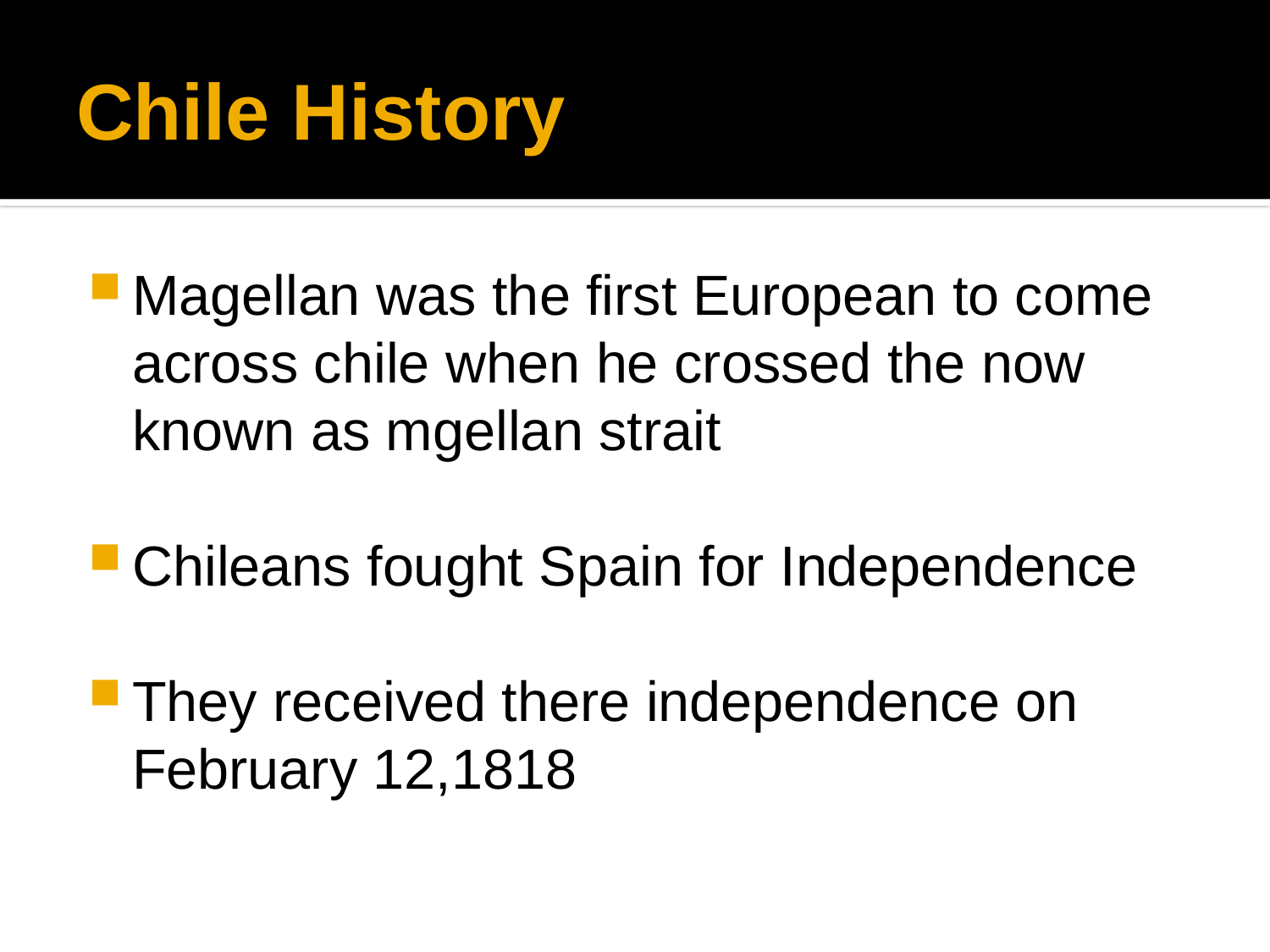

# Chile History
Magellan was the first European to come across chile when he crossed the now known as mgellan strait

Chileans fought Spain for Independence

They received there independence on February 12,1818